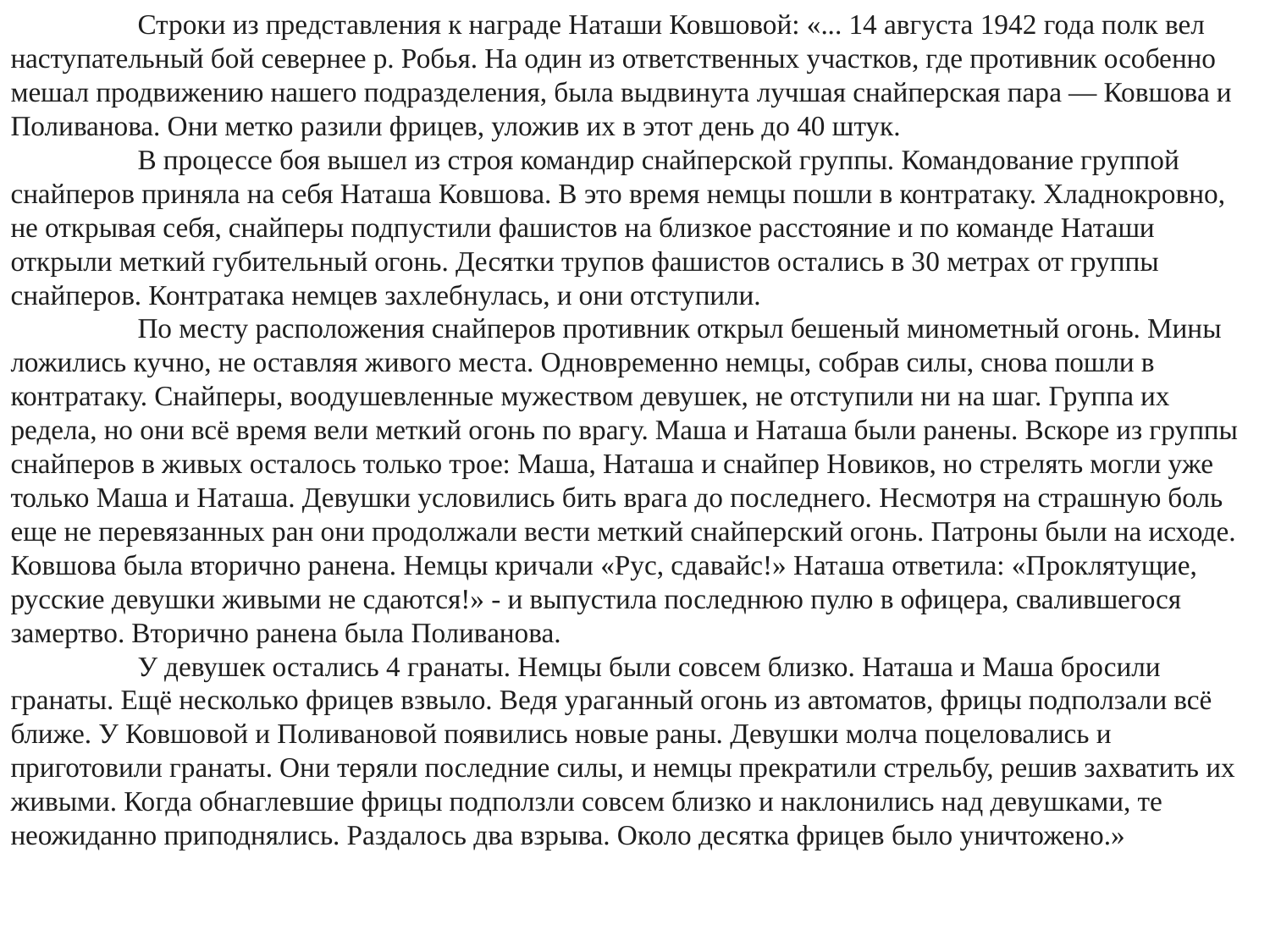

Строки из представления к награде Наташи Ковшовой: «... 14 августа 1942 года полк вел наступательный бой севернее р. Робья. На один из ответственных участков, где противник особенно мешал продвижению нашего подразделения, была выдвинута лучшая снайперская пара — Ковшова и Поливанова. Они метко разили фрицев, уложив их в этот день до 40 штук.
	В процессе боя вышел из строя командир снайперской группы. Командование группой снайперов приняла на себя Наташа Ковшова. В это время немцы пошли в контратаку. Хладнокровно, не открывая себя, снайперы подпустили фашистов на близкое расстояние и по команде Наташи открыли меткий губительный огонь. Десятки трупов фашистов остались в 30 метрах от группы снайперов. Контратака немцев захлебнулась, и они отступили.
	По месту расположения снайперов противник открыл бешеный минометный огонь. Мины ложились кучно, не оставляя живого места. Одновременно немцы, собрав силы, снова пошли в контратаку. Снайперы, воодушевленные мужеством девушек, не отступили ни на шаг. Группа их редела, но они всё время вели меткий огонь по врагу. Маша и Наташа были ранены. Вскоре из группы снайперов в живых осталось только трое: Маша, Наташа и снайпер Новиков, но стрелять могли уже только Маша и Наташа. Девушки условились бить врага до последнего. Несмотря на страшную боль еще не перевязанных ран они продолжали вести меткий снайперский огонь. Патроны были на исходе. Ковшова была вторично ранена. Немцы кричали «Рус, сдавайс!» Наташа ответила: «Проклятущие, русские девушки живыми не сдаются!» - и выпустила последнюю пулю в офицера, свалившегося замертво. Вторично ранена была Поливанова.
	У девушек остались 4 гранаты. Немцы были совсем близко. Наташа и Маша бросили гранаты. Ещё несколько фрицев взвыло. Ведя ураганный огонь из автоматов, фрицы подползали всё ближе. У Ковшовой и Поливановой появились новые раны. Девушки молча поцеловались и приготовили гранаты. Они теряли последние силы, и немцы прекратили стрельбу, решив захватить их живыми. Когда обнаглевшие фрицы подползли совсем близко и наклонились над девушками, те неожиданно приподнялись. Раздалось два взрыва. Около десятка фрицев было уничтожено.»